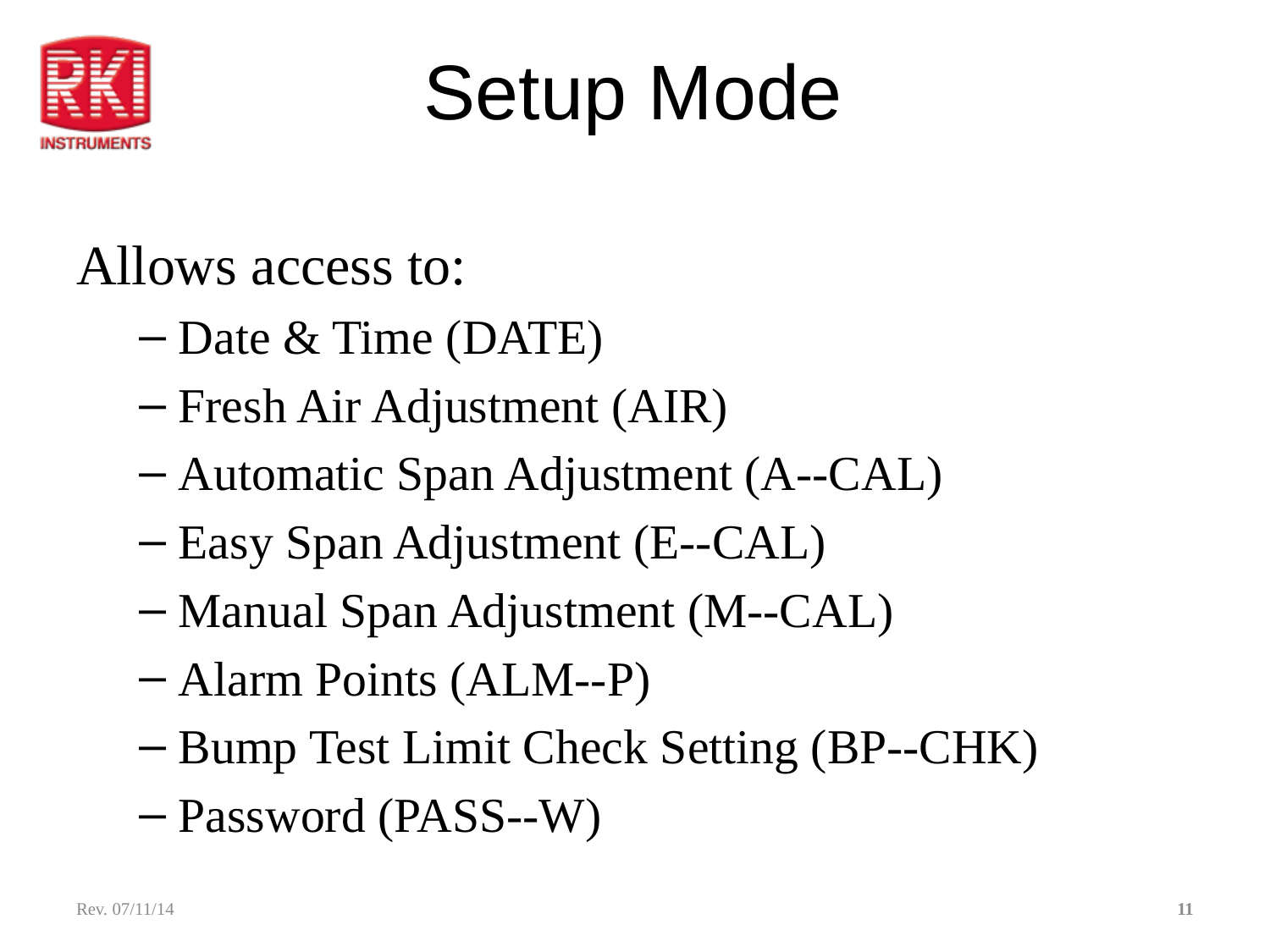

# Setup Mode
Allows access to:
Date & Time (DATE)
Fresh Air Adjustment (AIR)
Automatic Span Adjustment (A--CAL)
Easy Span Adjustment (E--CAL)
Manual Span Adjustment (M--CAL)
Alarm Points (ALM--P)
Bump Test Limit Check Setting (BP--CHK)
Password (PASS--W)
Rev. 07/11/14
11